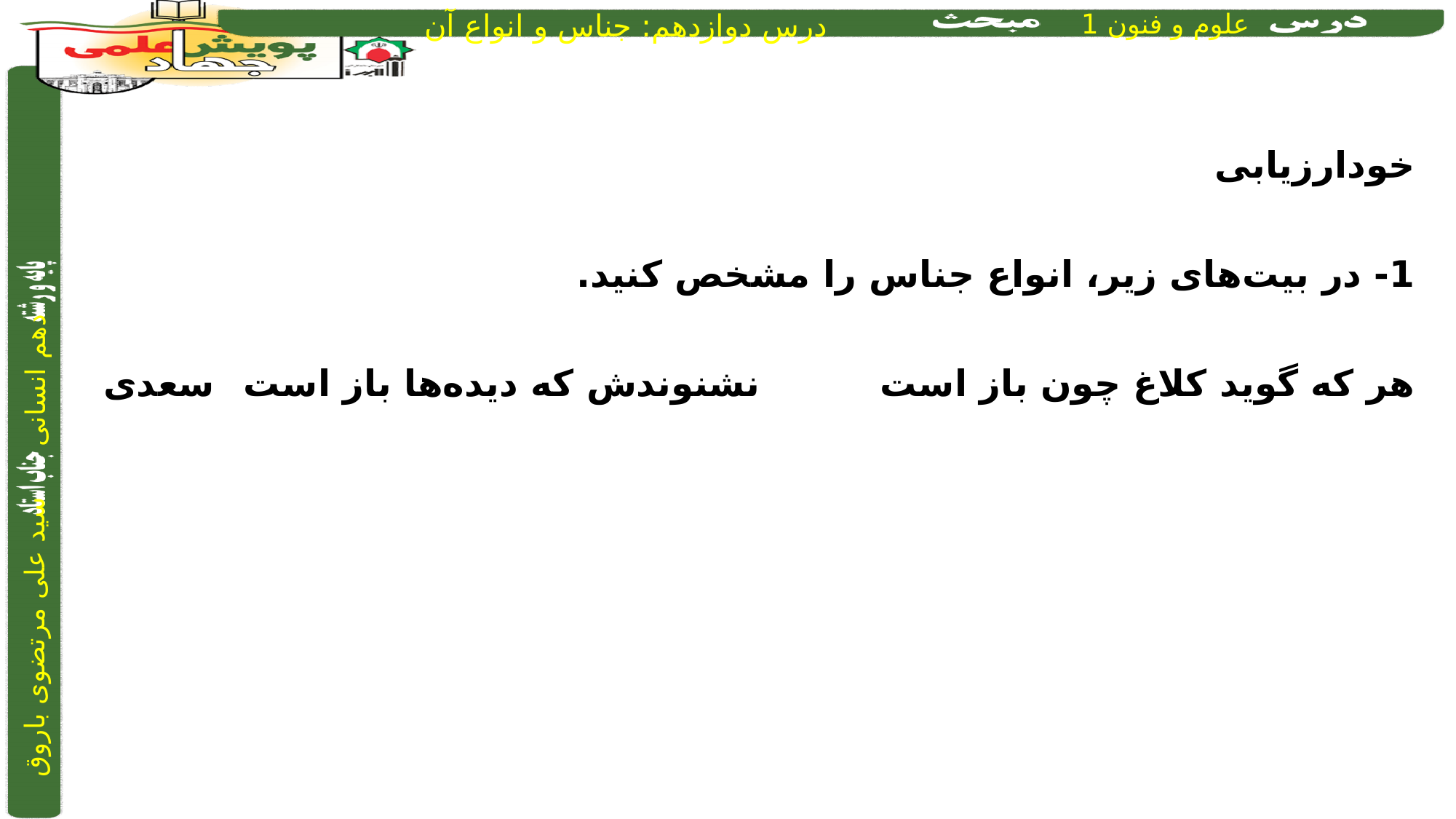

خودارزیابی
1- در بیت‌های زیر، انواع جناس را مشخص کنید.
هر که گوید کلاغ چون باز است 		نشنوندش که دیده‌ها باز است		سعدی